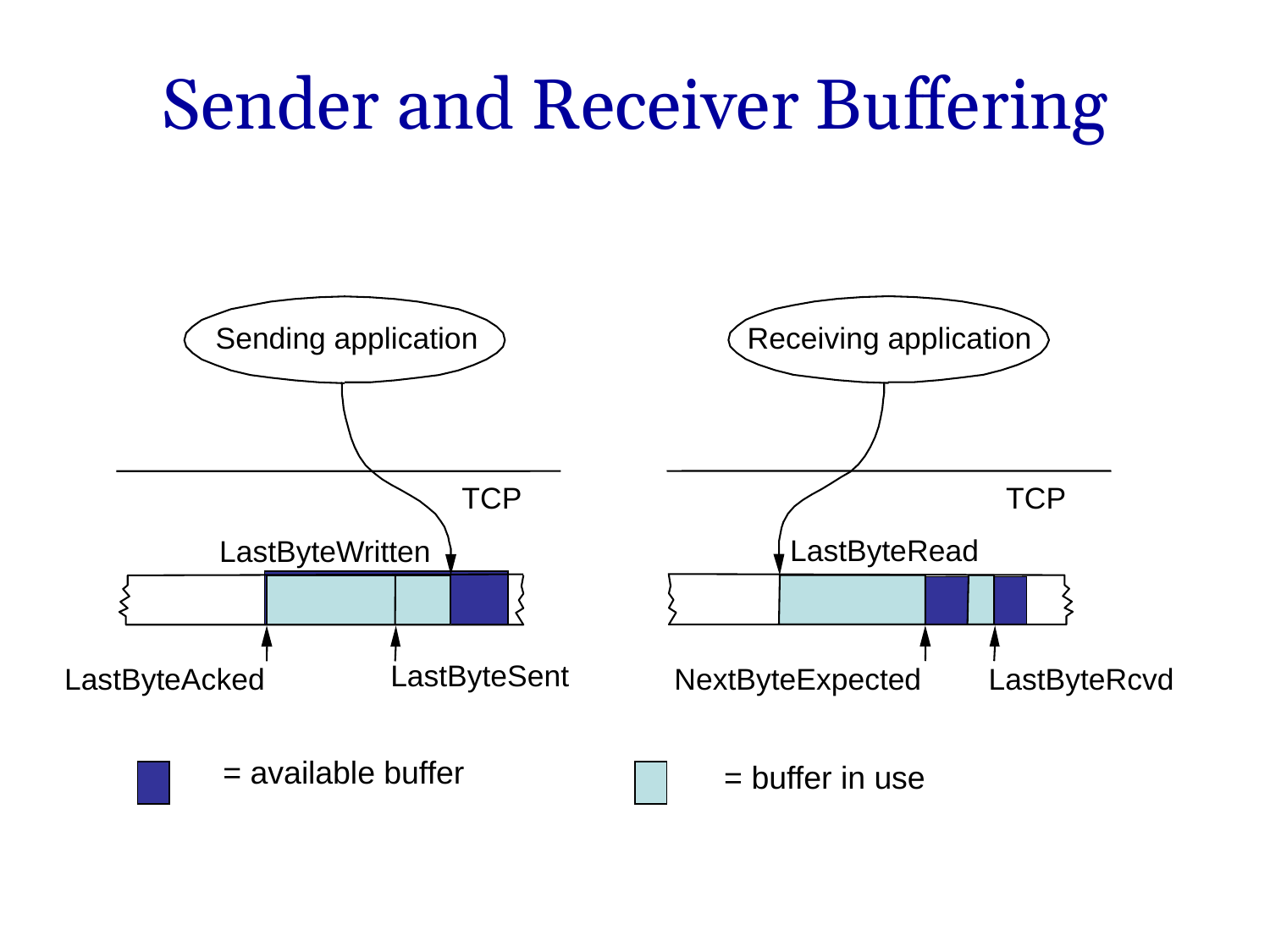

# Sender and Receiver Buffering

Receiving application
Sending application

TCP
TCP
LastByteRead
LastByteWritten

LastByteSent
LastByteAcked
NextByteExpected
LastByteRcvd
= available buffer
= buffer in use